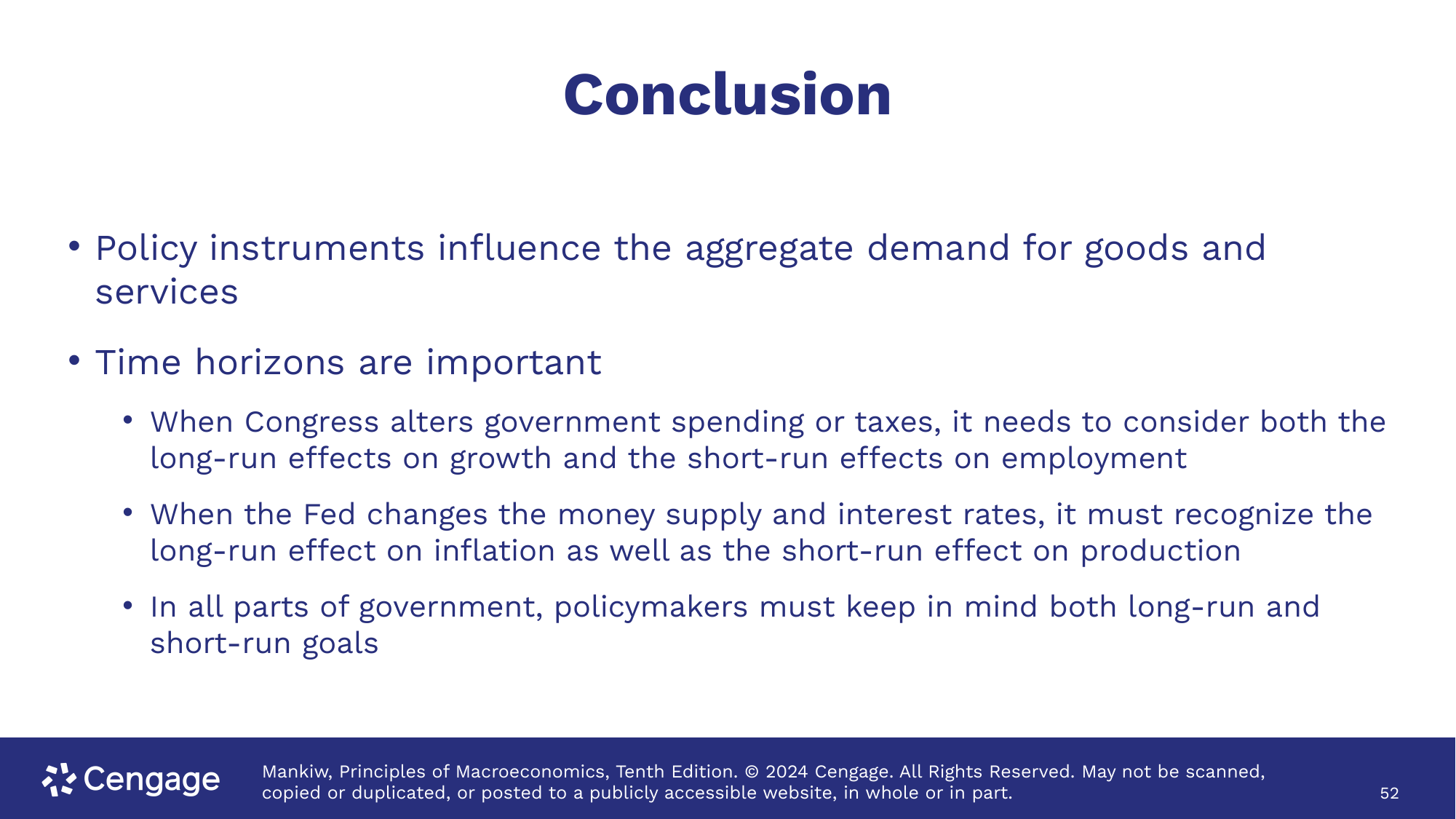

# Conclusion
Policy instruments influence the aggregate demand for goods and services
Time horizons are important
When Congress alters government spending or taxes, it needs to consider both the long-run effects on growth and the short-run effects on employment
When the Fed changes the money supply and interest rates, it must recognize the long-run effect on inflation as well as the short-run effect on production
In all parts of government, policymakers must keep in mind both long-run and short-run goals